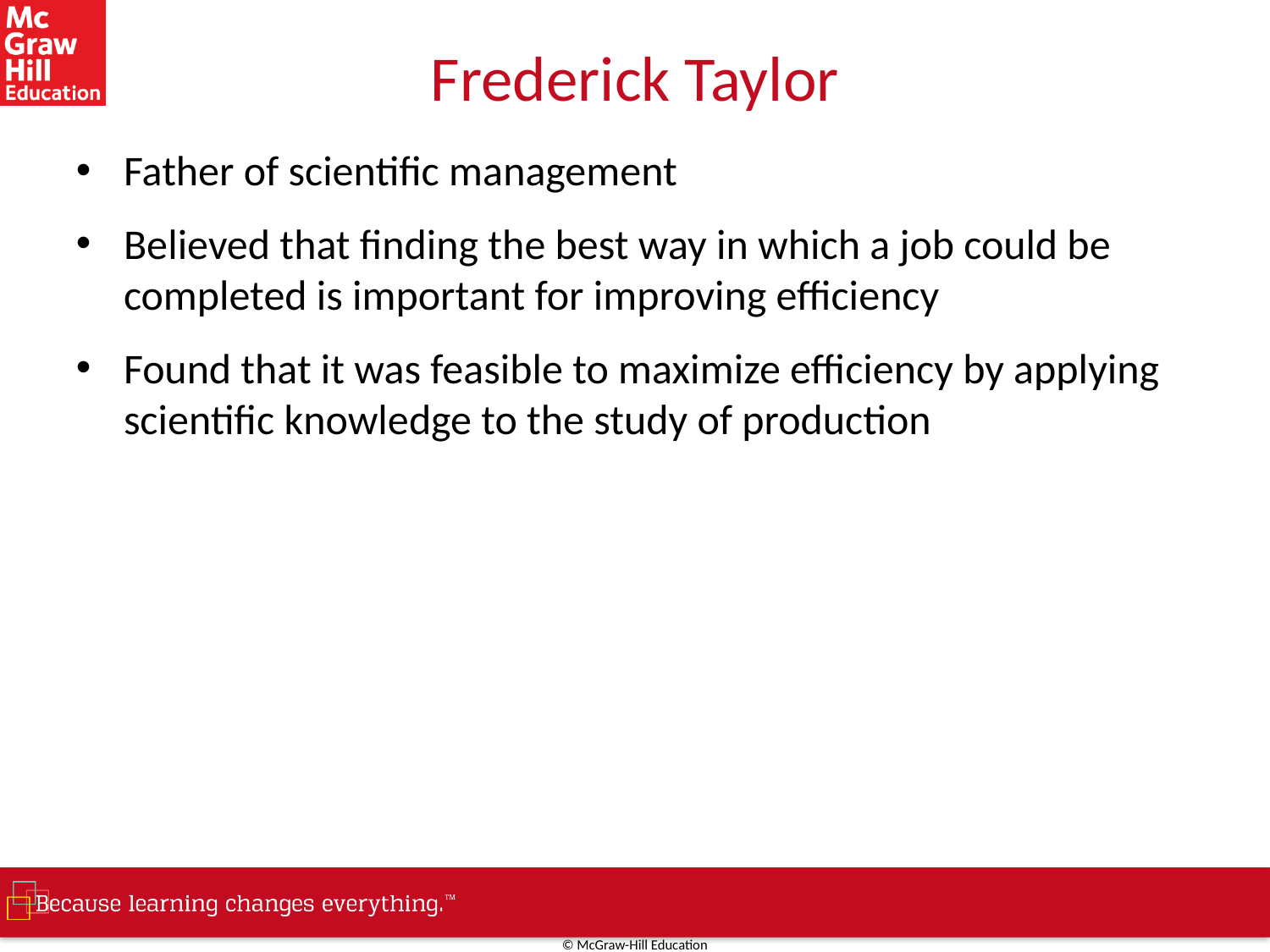

# Frederick Taylor
Father of scientific management
Believed that finding the best way in which a job could be completed is important for improving efficiency
Found that it was feasible to maximize efficiency by applying scientific knowledge to the study of production